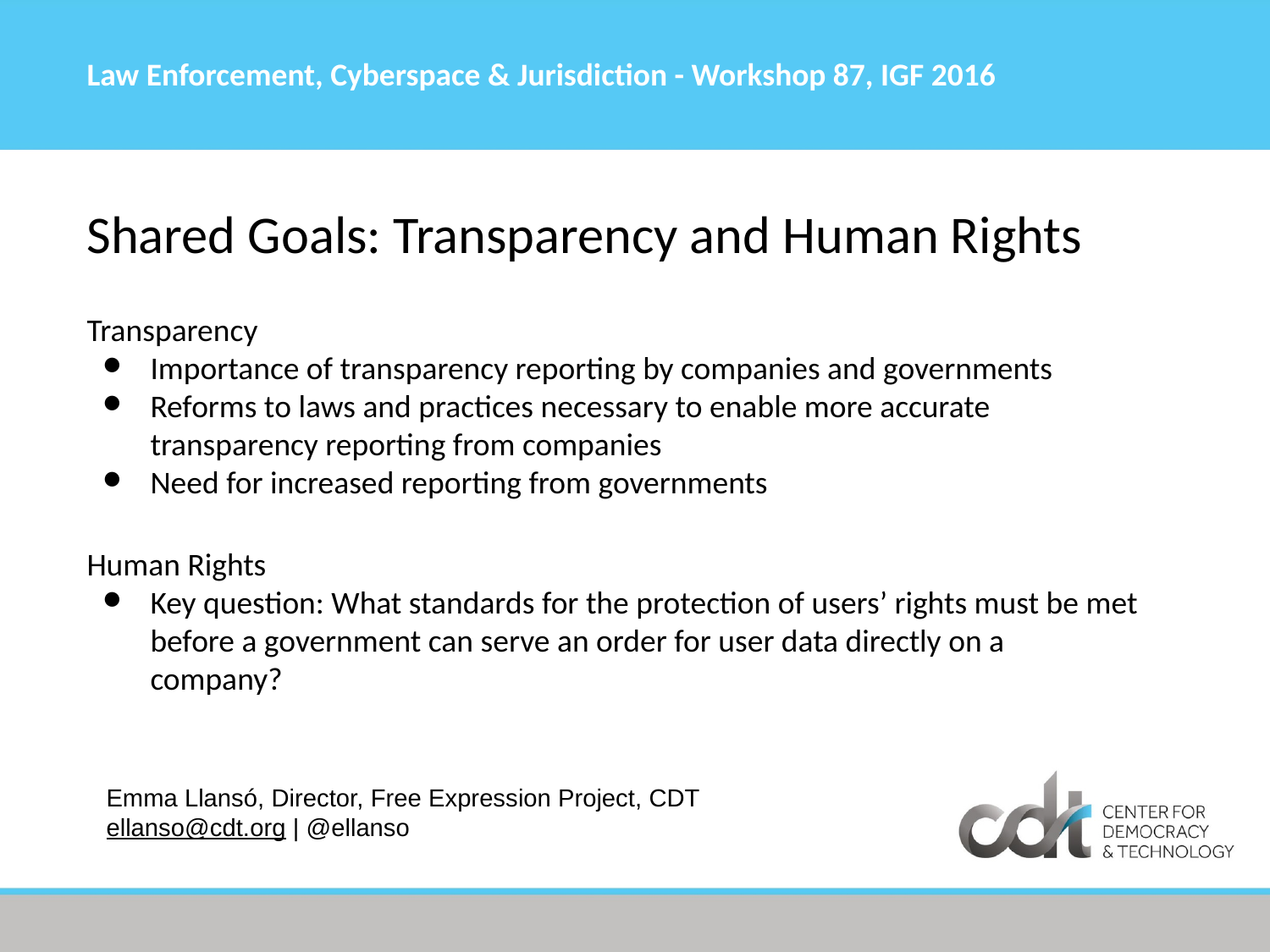

# Law Enforcement, Cyberspace & Jurisdiction - Workshop 87, IGF 2016
Shared Goals: Transparency and Human Rights
Transparency
Importance of transparency reporting by companies and governments
Reforms to laws and practices necessary to enable more accurate transparency reporting from companies
Need for increased reporting from governments

Human Rights
Key question: What standards for the protection of users’ rights must be met before a government can serve an order for user data directly on a company?

Emma Llansó, Director, Free Expression Project, CDT
ellanso@cdt.org | @ellanso